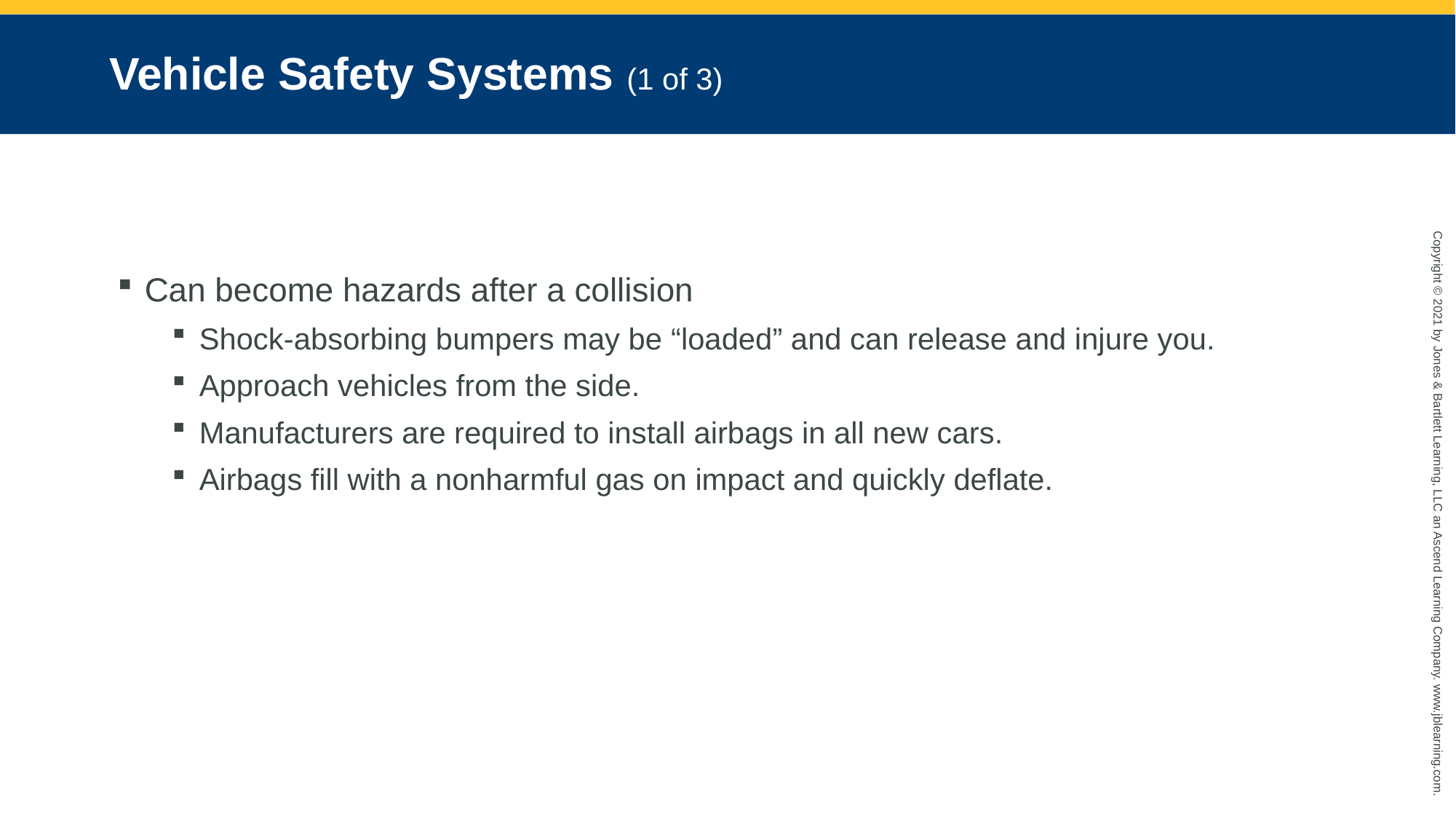

# Vehicle Safety Systems (1 of 3)
Can become hazards after a collision
Shock-absorbing bumpers may be “loaded” and can release and injure you.
Approach vehicles from the side.
Manufacturers are required to install airbags in all new cars.
Airbags fill with a nonharmful gas on impact and quickly deflate.